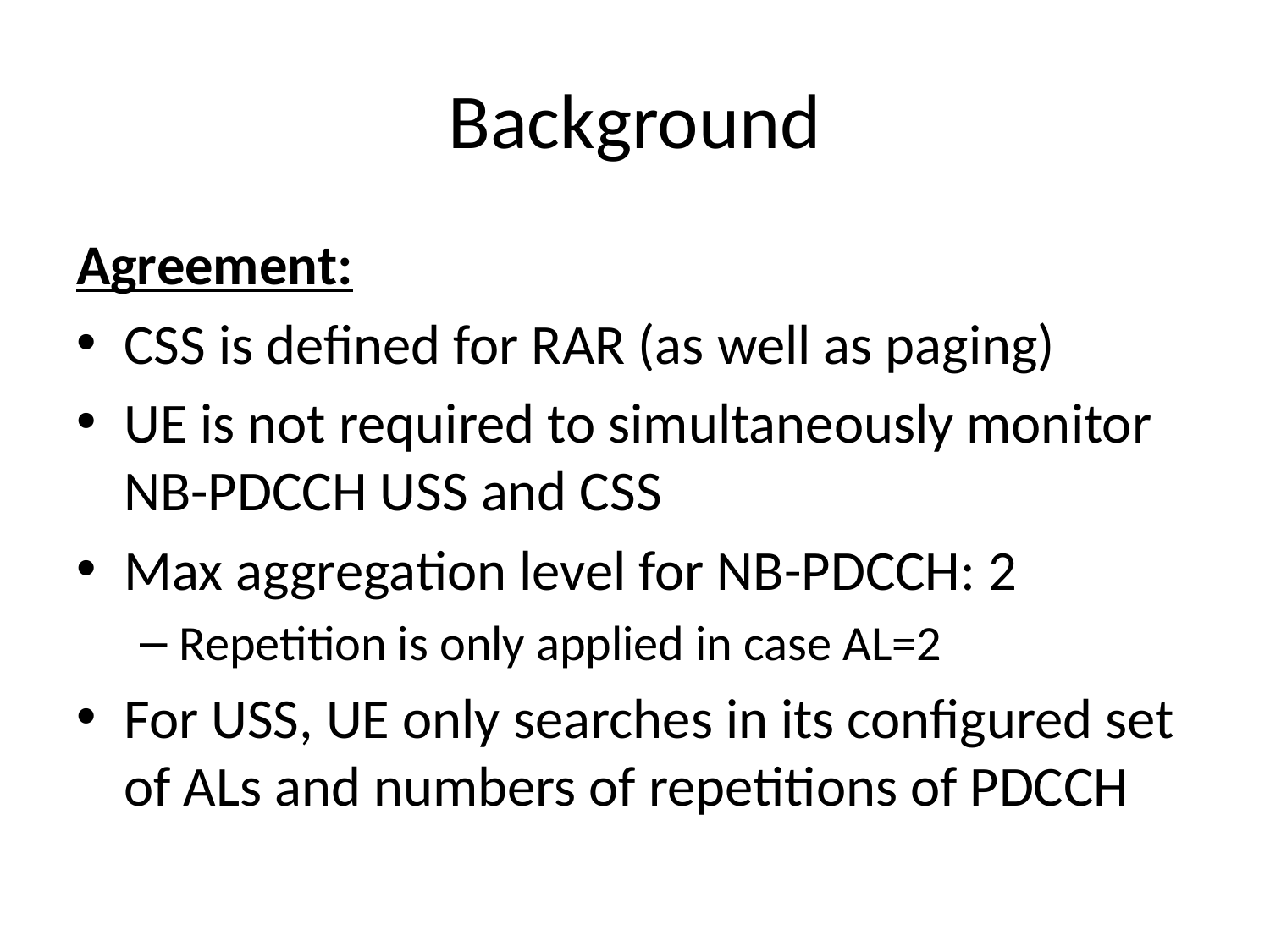

# Background
Agreement:
CSS is defined for RAR (as well as paging)
UE is not required to simultaneously monitor NB-PDCCH USS and CSS
Max aggregation level for NB-PDCCH: 2
Repetition is only applied in case AL=2
For USS, UE only searches in its configured set of ALs and numbers of repetitions of PDCCH